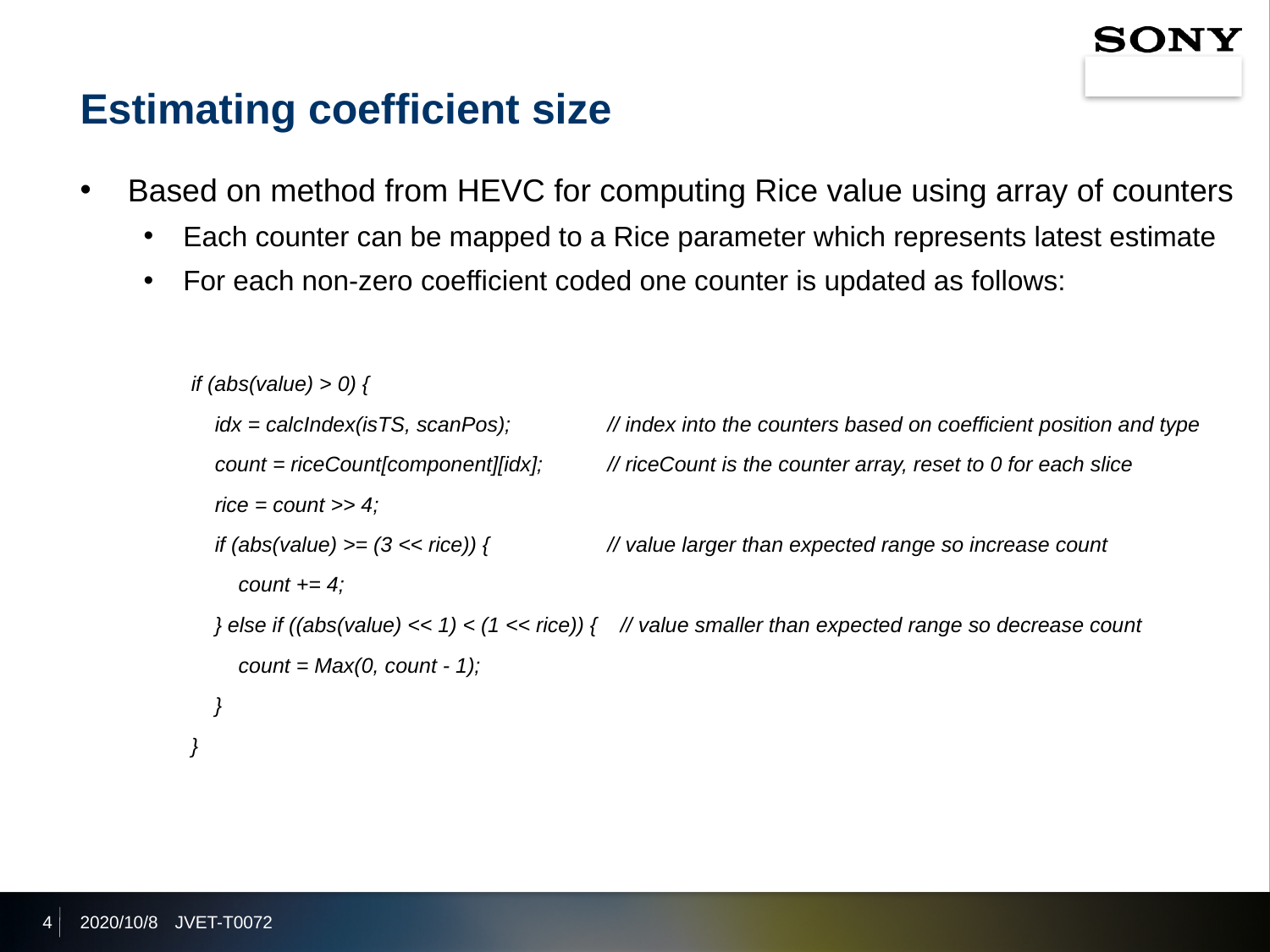

# Estimating coefficient size
Based on method from HEVC for computing Rice value using array of counters
Each counter can be mapped to a Rice parameter which represents latest estimate
For each non-zero coefficient coded one counter is updated as follows:

if (abs(value) > 0) {
    idx = calcIndex(isTS, scanPos);    	      // index into the counters based on coefficient position and type
    count = riceCount[component][idx];	      // riceCount is the counter array, reset to 0 for each slice
    rice = count >> 4;
    if (abs(value) >= (3 << rice)) {     	      // value larger than expected range so increase count
        count += 4;
    } else if ((abs(value) << 1) < (1 << rice)) {    // value smaller than expected range so decrease count
        count = Max(0, count - 1);
    }
}

4
2020/10/8
JVET-T0072